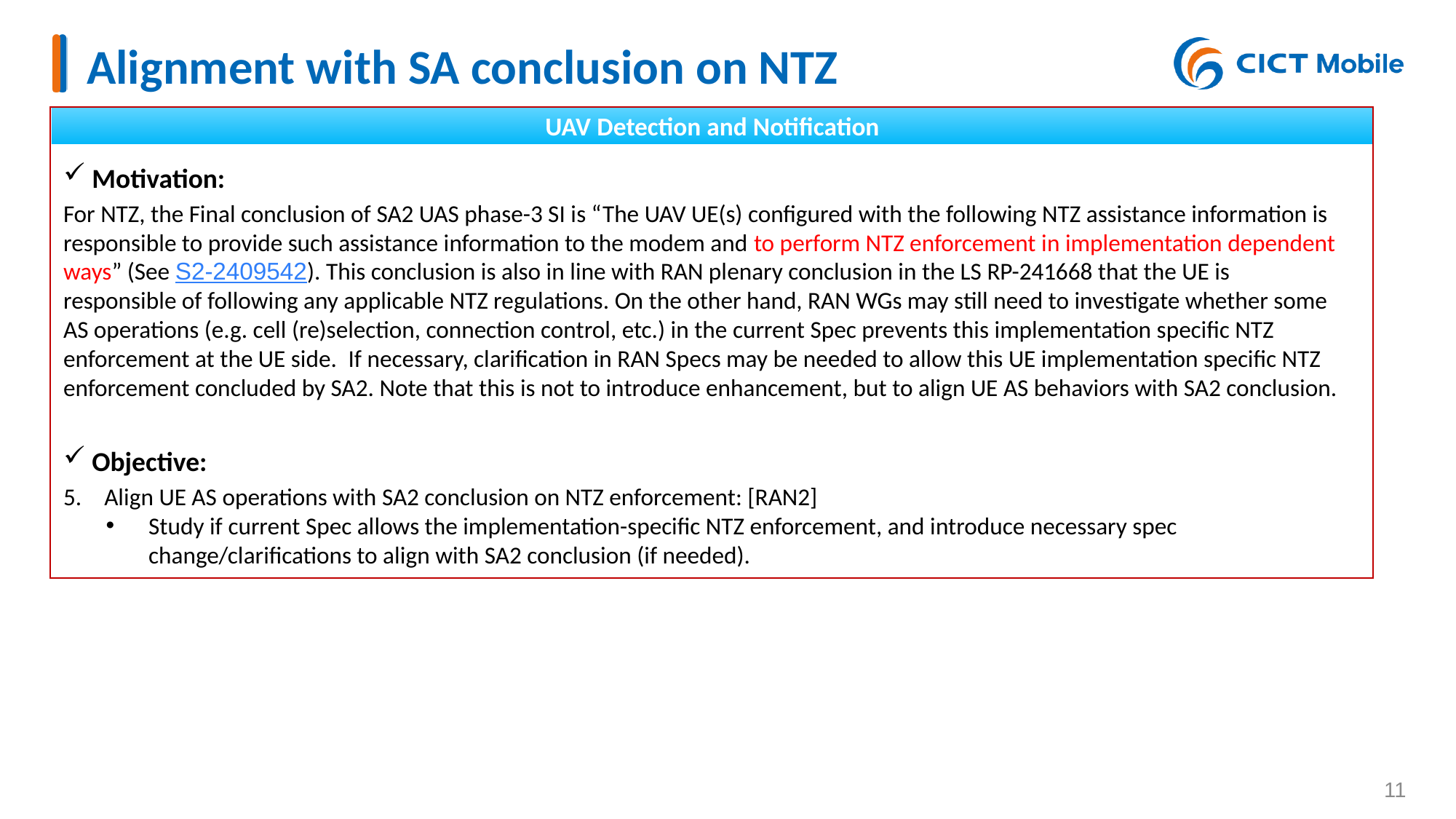

# Alignment with SA conclusion on NTZ
UAV Detection and Notification

 Motivation:
For NTZ, the Final conclusion of SA2 UAS phase-3 SI is “The UAV UE(s) configured with the following NTZ assistance information is responsible to provide such assistance information to the modem and to perform NTZ enforcement in implementation dependent ways” (See S2-2409542). This conclusion is also in line with RAN plenary conclusion in the LS RP-241668 that the UE is responsible of following any applicable NTZ regulations. On the other hand, RAN WGs may still need to investigate whether some AS operations (e.g. cell (re)selection, connection control, etc.) in the current Spec prevents this implementation specific NTZ enforcement at the UE side.  If necessary, clarification in RAN Specs may be needed to allow this UE implementation specific NTZ enforcement concluded by SA2. Note that this is not to introduce enhancement, but to align UE AS behaviors with SA2 conclusion.

 Objective:
Align UE AS operations with SA2 conclusion on NTZ enforcement: [RAN2]
Study if current Spec allows the implementation-specific NTZ enforcement, and introduce necessary spec change/clarifications to align with SA2 conclusion (if needed).
11